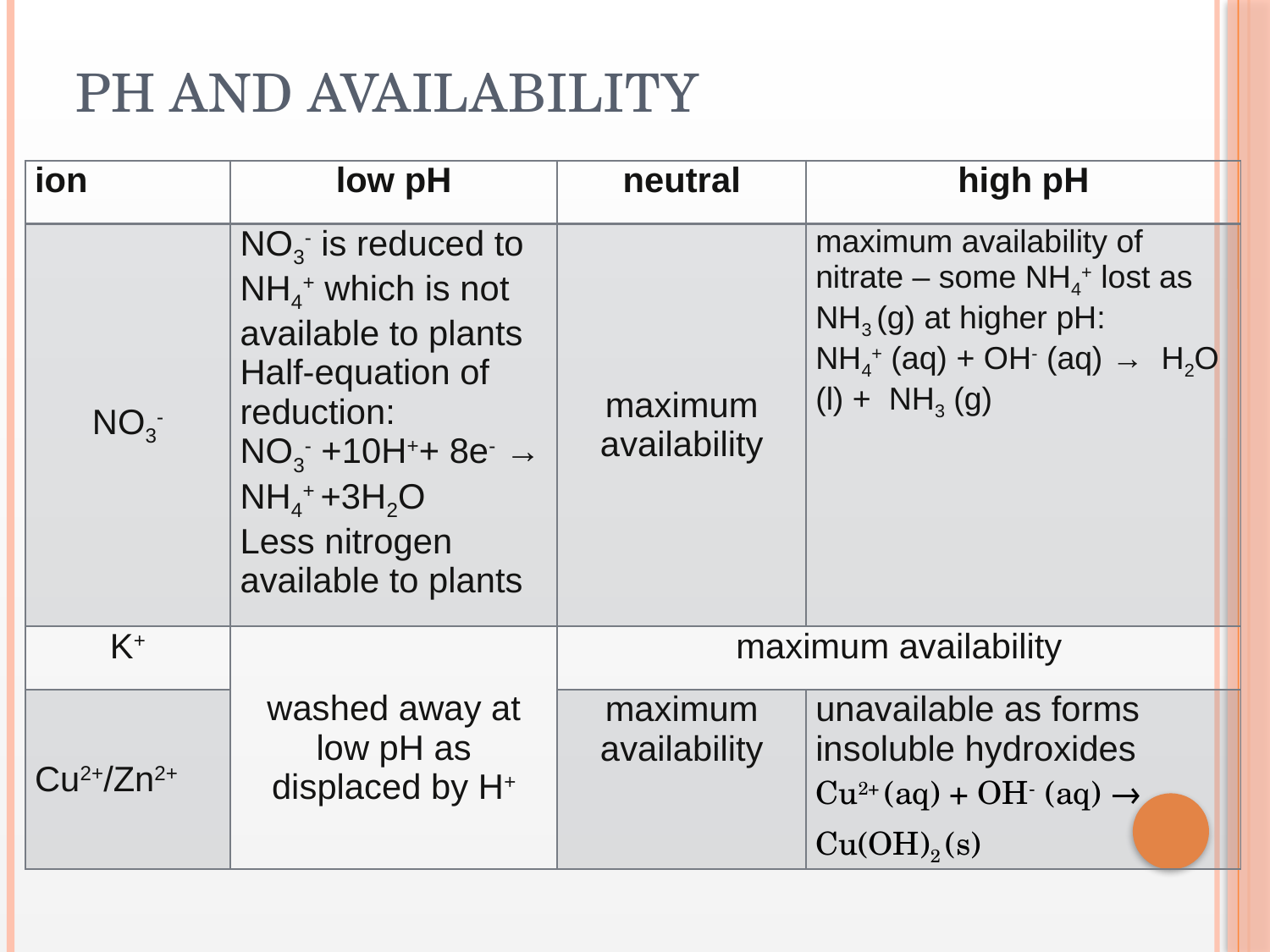

# Ph and availability
| ion | low pH | neutral | high pH |
| --- | --- | --- | --- |
| NO3- | NO3- is reduced to NH4+ which is not available to plants Half-equation of reduction: NO3- +10H++ 8e- → NH4+ +3H2O Less nitrogen available to plants | maximum availability | maximum availability of nitrate – some NH4+ lost as NH3 (g) at higher pH: NH4+ (aq) + OH- (aq) → H2O (l) + NH3 (g) |
| K+ | washed away at low pH as displaced by H+ | maximum availability |  |
| Cu2+/Zn2+ |  | maximum availability | unavailable as forms insoluble hydroxides Cu2+ (aq) + OH- (aq) → Cu(OH)2 (s) |